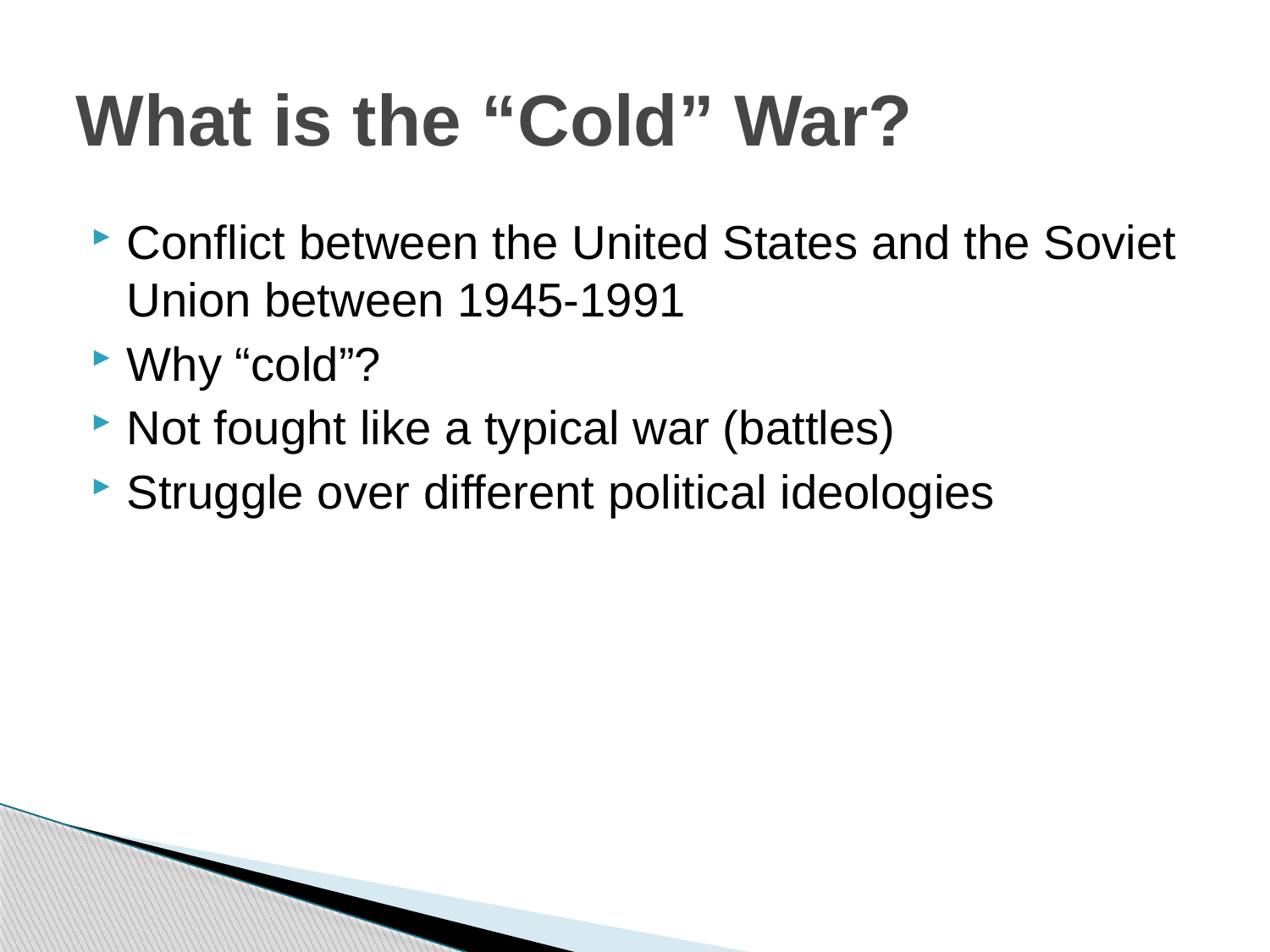

# What is the “Cold” War?
Conflict between the United States and the Soviet Union between 1945-1991
Why “cold”?
Not fought like a typical war (battles)
Struggle over different political ideologies